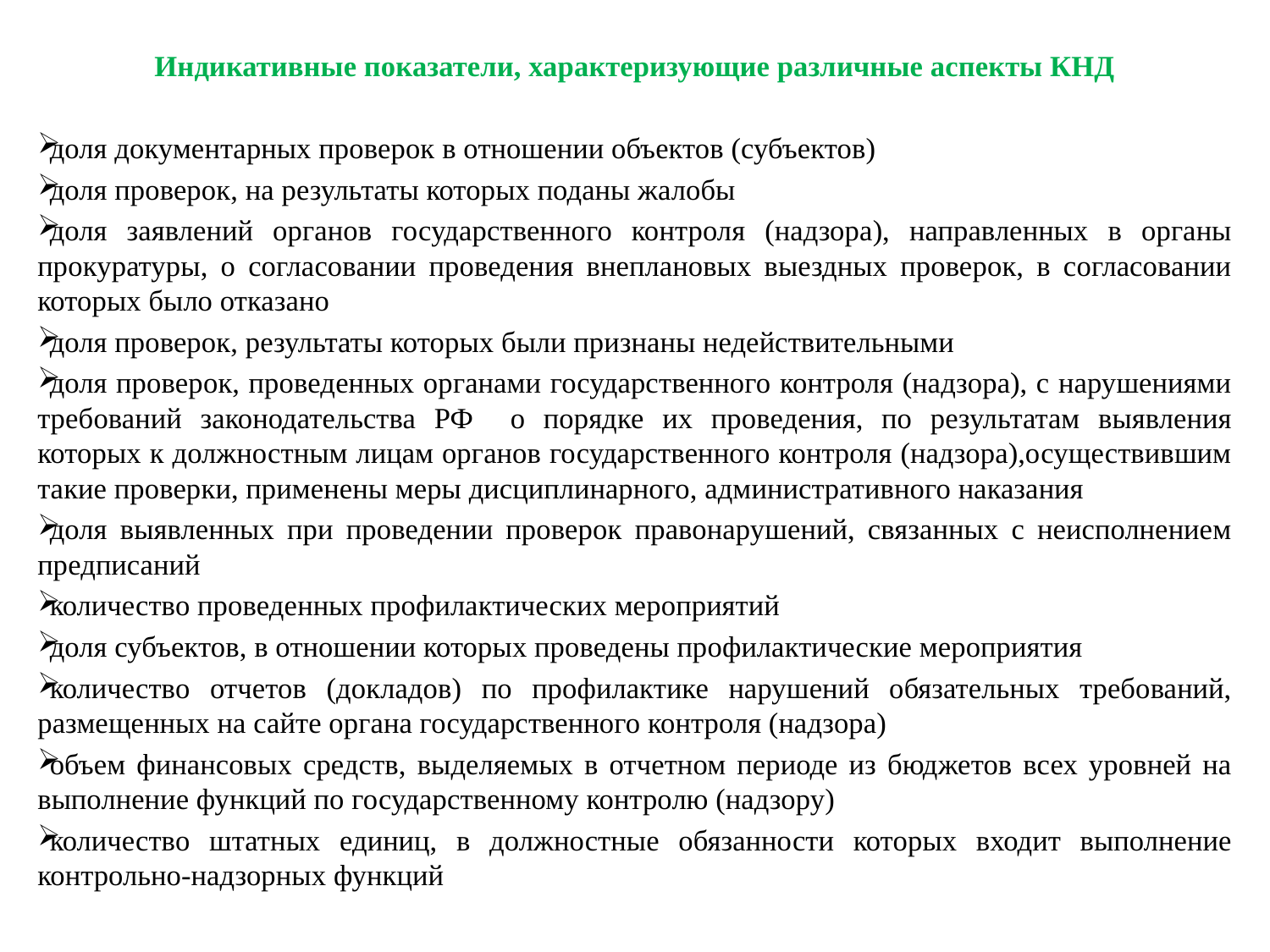

Индикативные показатели, характеризующие различные аспекты КНД

доля документарных проверок в отношении объектов (субъектов)
доля проверок, на результаты которых поданы жалобы
доля заявлений органов государственного контроля (надзора), направленных в органы прокуратуры, о согласовании проведения внеплановых выездных проверок, в согласовании которых было отказано
доля проверок, результаты которых были признаны недействительными
доля проверок, проведенных органами государственного контроля (надзора), с нарушениями требований законодательства РФ  о порядке их проведения, по результатам выявления которых к должностным лицам органов государственного контроля (надзора),осуществившим такие проверки, применены меры дисциплинарного, административного наказания
доля выявленных при проведении проверок правонарушений, связанных с неисполнением предписаний
количество проведенных профилактических мероприятий
доля субъектов, в отношении которых проведены профилактические мероприятия
количество отчетов (докладов) по профилактике нарушений обязательных требований, размещенных на сайте органа государственного контроля (надзора)
объем финансовых средств, выделяемых в отчетном периоде из бюджетов всех уровней на выполнение функций по государственному контролю (надзору)
количество штатных единиц, в должностные обязанности которых входит выполнение контрольно-надзорных функций